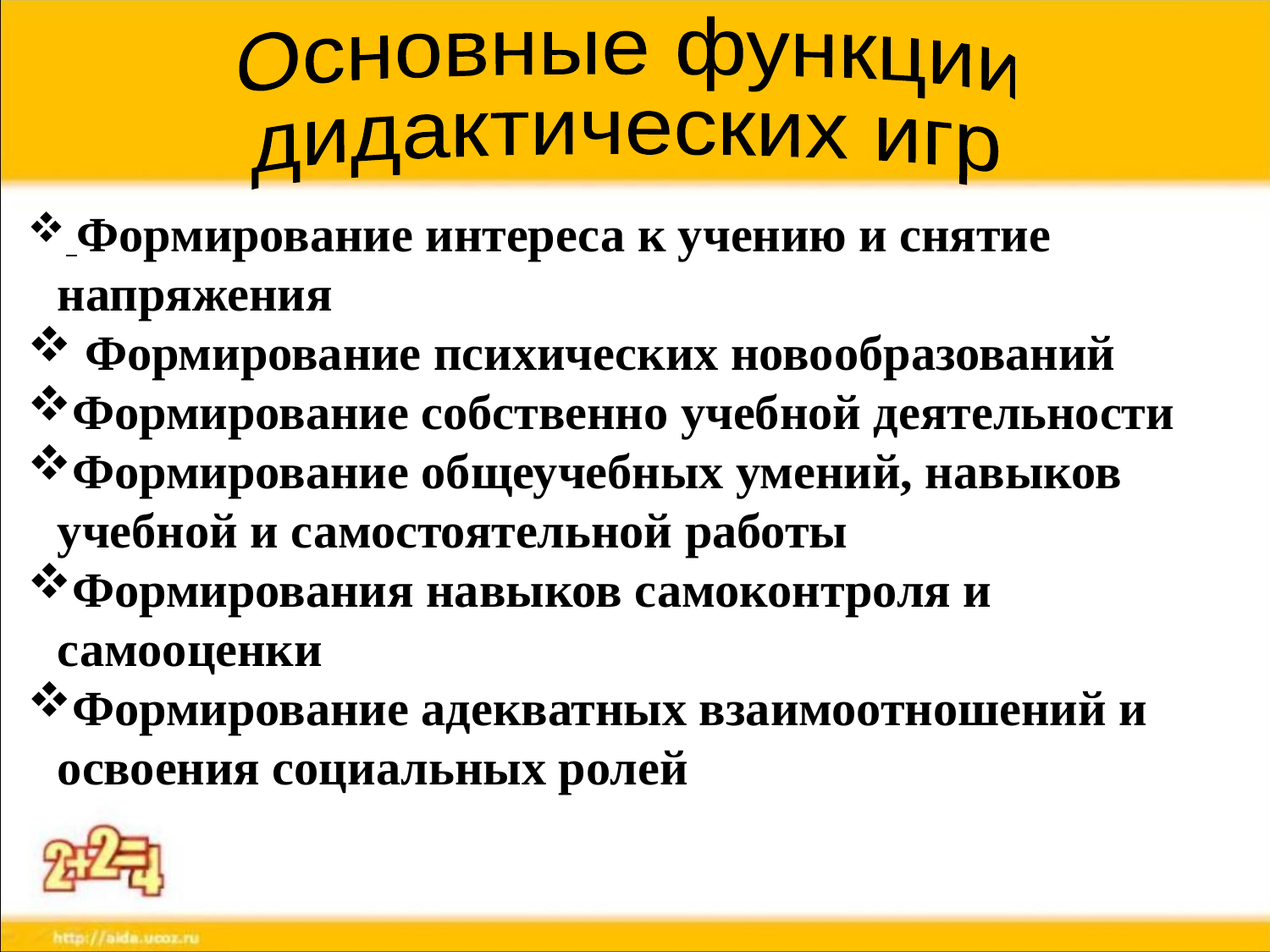

Основные функции
дидактических игр
 Формирование интереса к учению и снятие напряжения
 Формирование психических новообразований
Формирование собственно учебной деятельности
Формирование общеучебных умений, навыков учебной и самостоятельной работы
Формирования навыков самоконтроля и самооценки
Формирование адекватных взаимоотношений и освоения социальных ролей